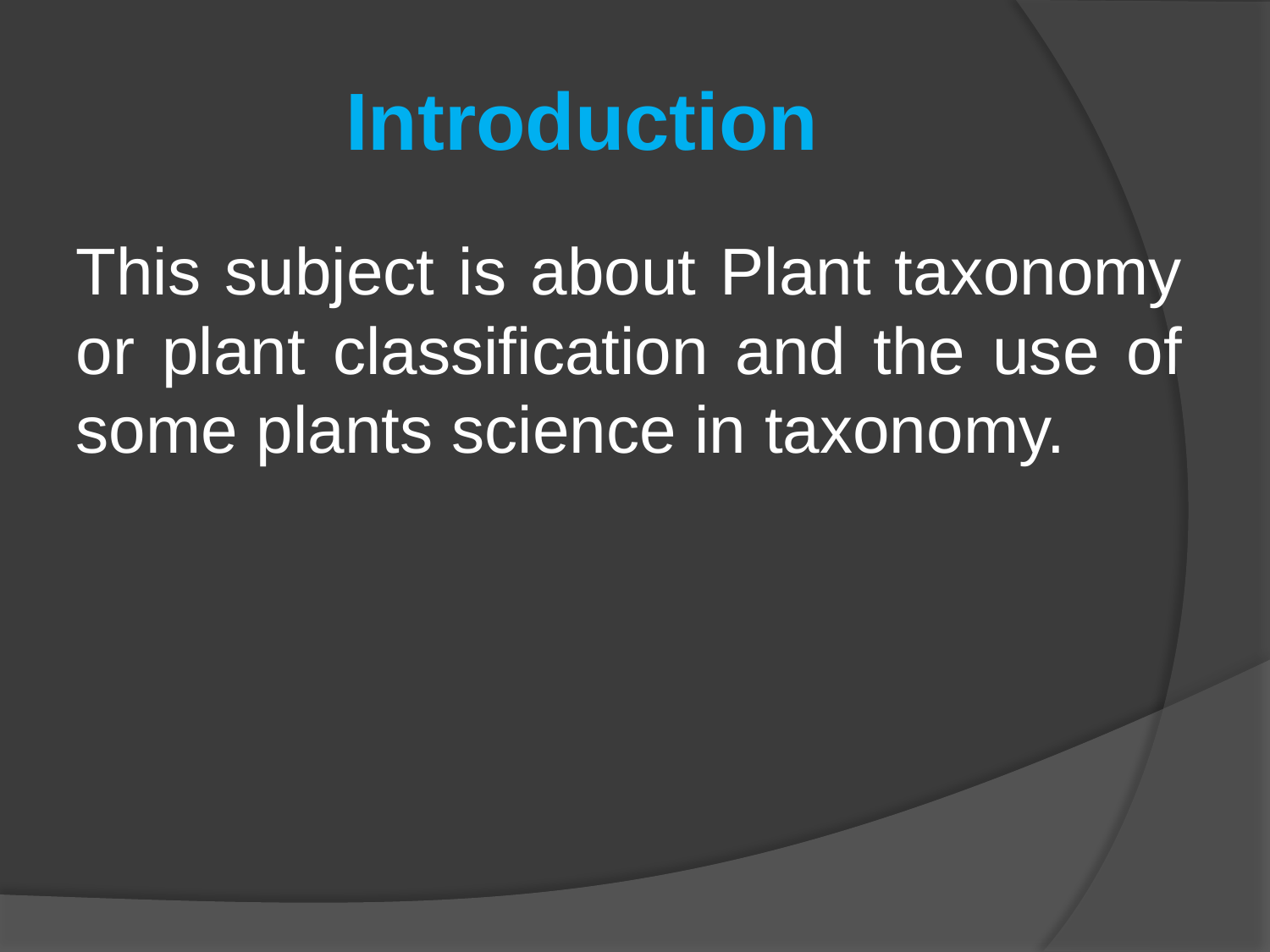

# Introduction
This subject is about Plant taxonomy or plant classification and the use of some plants science in taxonomy.